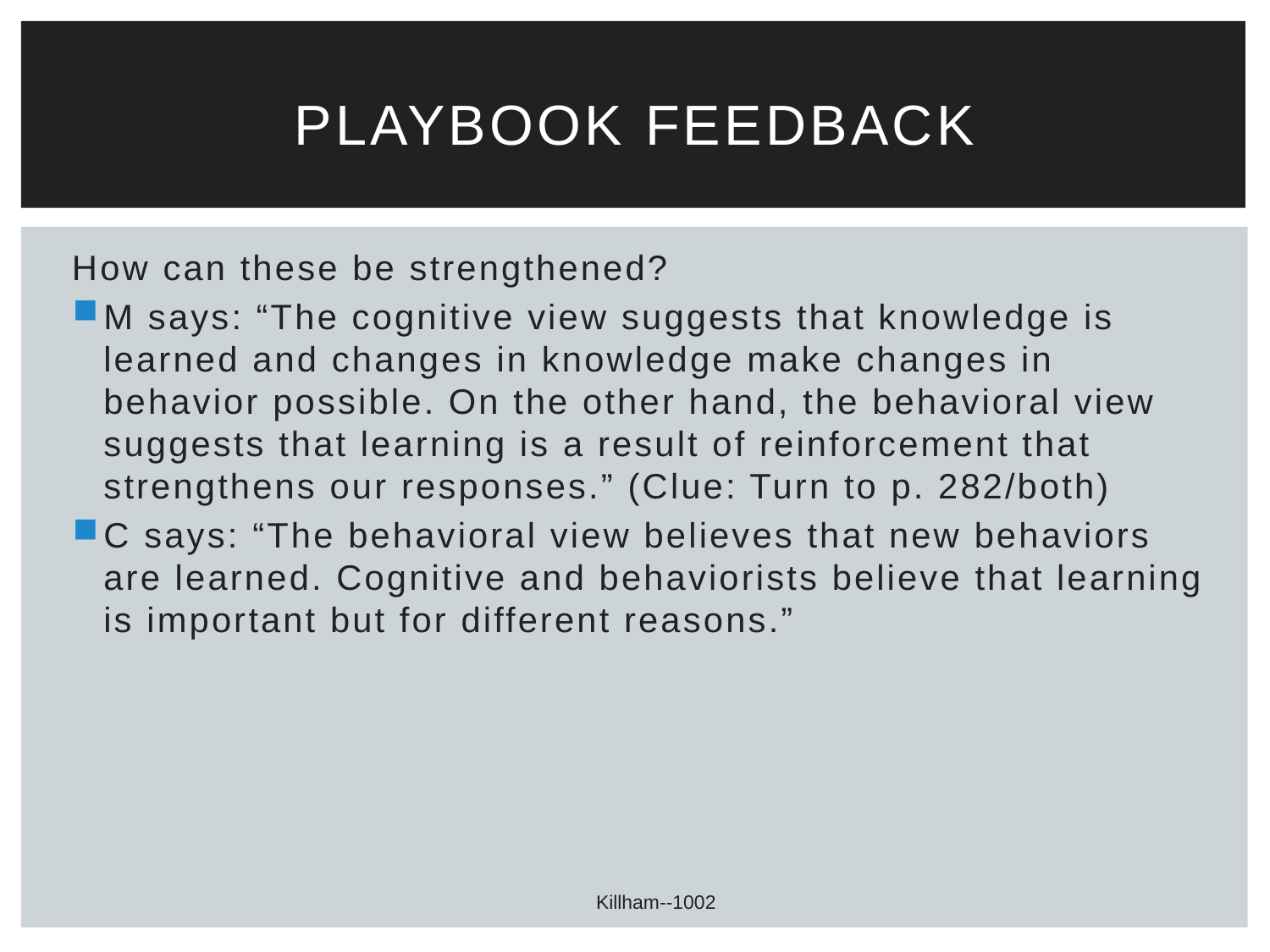

# Playbook feedback
How can these be strengthened?
M says: “The cognitive view suggests that knowledge is learned and changes in knowledge make changes in behavior possible. On the other hand, the behavioral view suggests that learning is a result of reinforcement that strengthens our responses.” (Clue: Turn to p. 282/both)
C says: “The behavioral view believes that new behaviors are learned. Cognitive and behaviorists believe that learning is important but for different reasons.”
Killham--1002